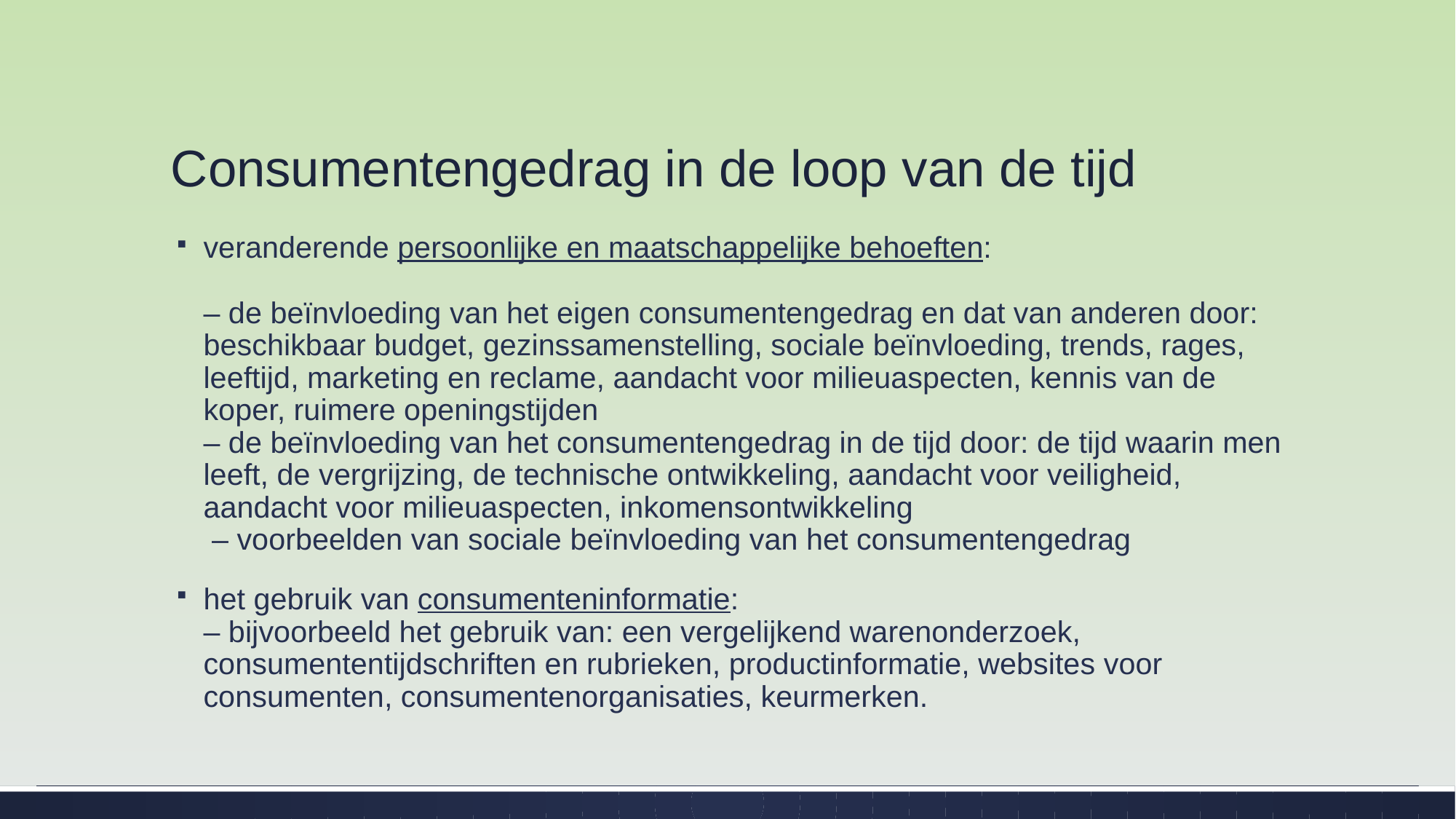

# Consumentengedrag in de loop van de tijd
veranderende persoonlijke en maatschappelijke behoeften:
– de beïnvloeding van het eigen consumentengedrag en dat van anderen door: beschikbaar budget, gezinssamenstelling, sociale beïnvloeding, trends, rages, leeftijd, marketing en reclame, aandacht voor milieuaspecten, kennis van de koper, ruimere openingstijden
– de beïnvloeding van het consumentengedrag in de tijd door: de tijd waarin men leeft, de vergrijzing, de technische ontwikkeling, aandacht voor veiligheid, aandacht voor milieuaspecten, inkomensontwikkeling
 – voorbeelden van sociale beïnvloeding van het consumentengedrag
het gebruik van consumenteninformatie:
– bijvoorbeeld het gebruik van: een vergelijkend warenonderzoek, consumententijdschriften en rubrieken, productinformatie, websites voor consumenten, consumentenorganisaties, keurmerken.